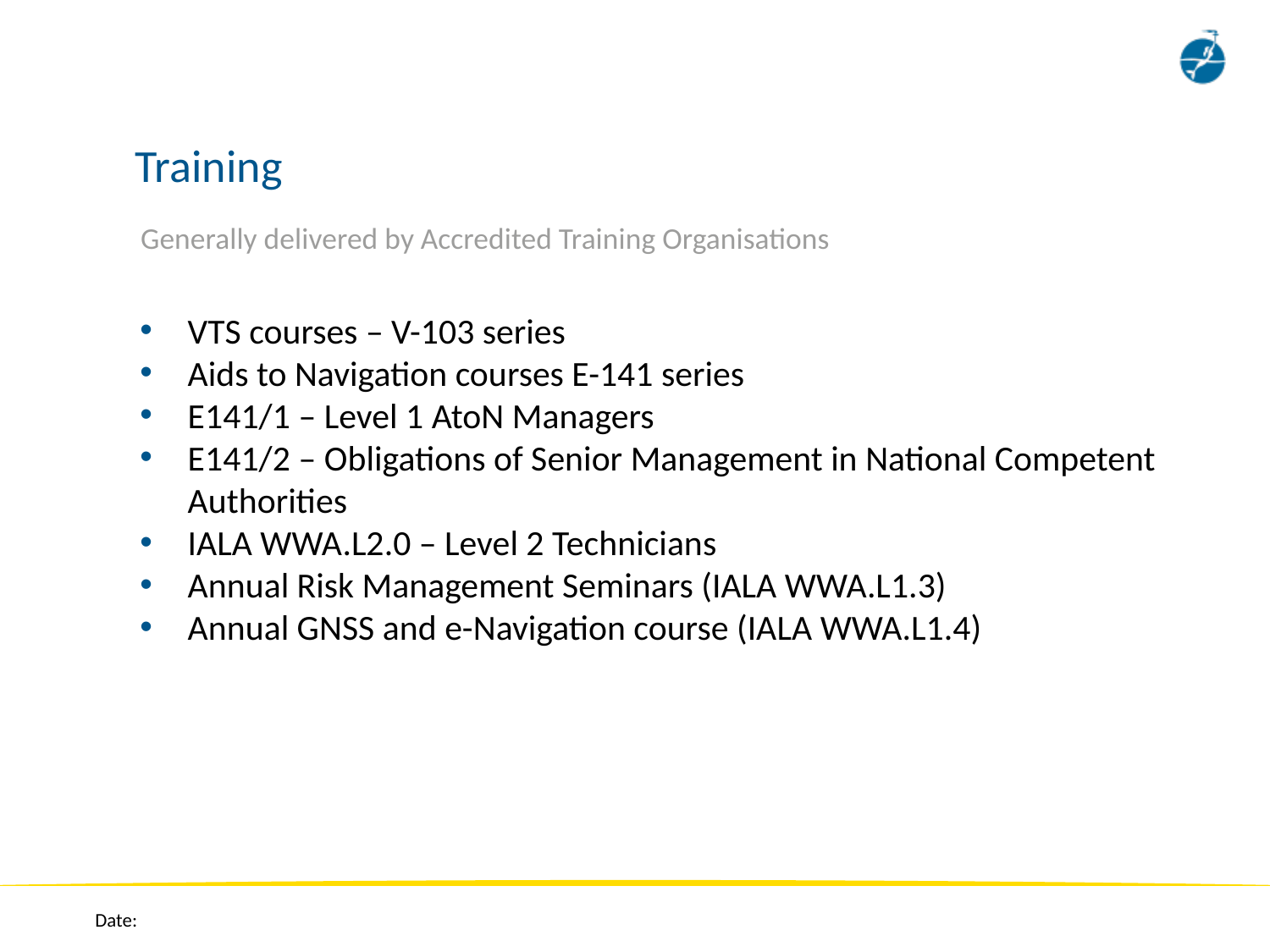

# Training
Generally delivered by Accredited Training Organisations
VTS courses – V-103 series
Aids to Navigation courses E-141 series
E141/1 – Level 1 AtoN Managers
E141/2 – Obligations of Senior Management in National Competent Authorities
IALA WWA.L2.0 – Level 2 Technicians
Annual Risk Management Seminars (IALA WWA.L1.3)
Annual GNSS and e-Navigation course (IALA WWA.L1.4)

Date: